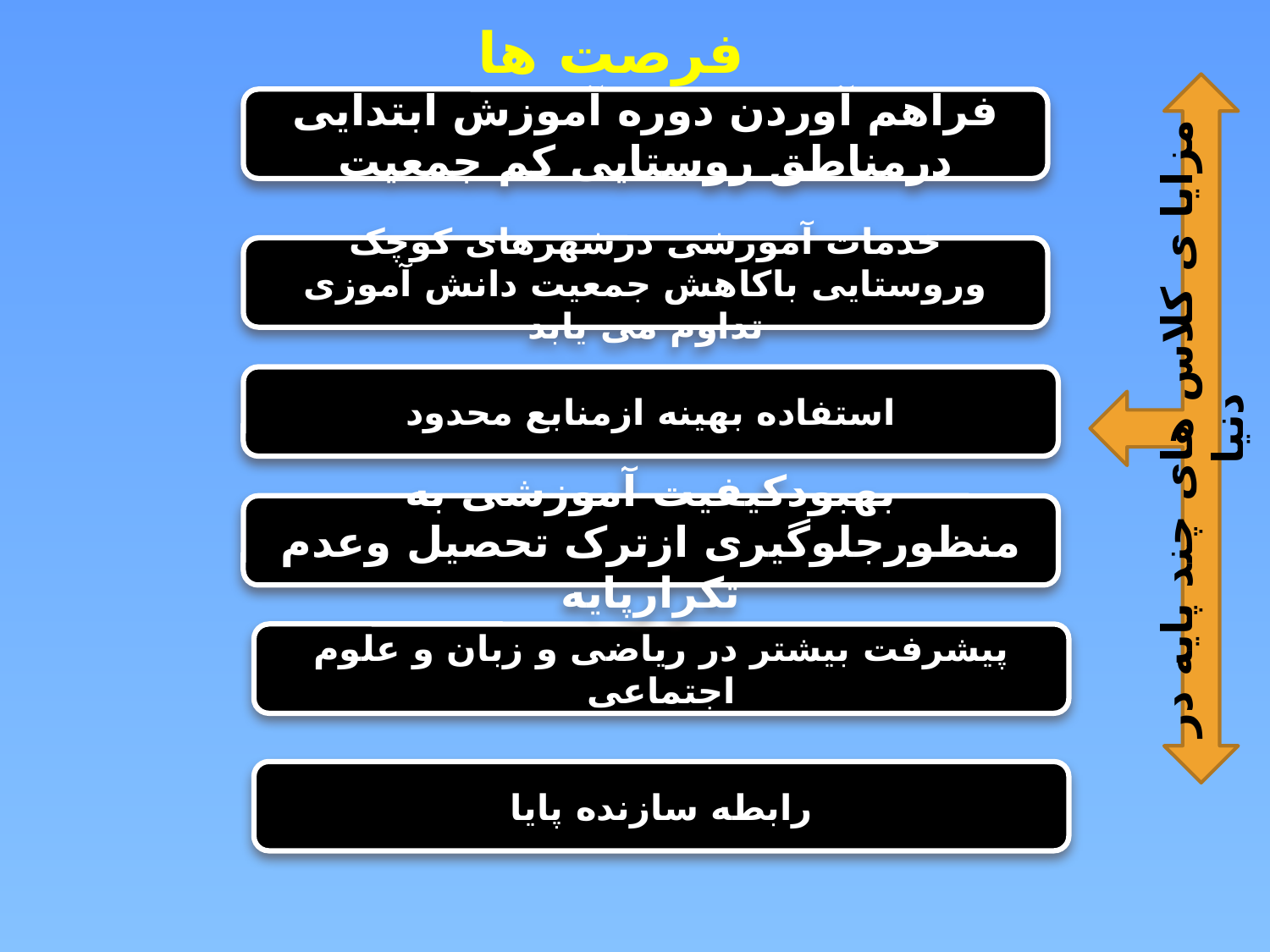

فرصت ها
فراهم آوردن دوره آموزش ابتدایی درمناطق روستایی کم جمعیت
خدمات آموزشی درشهرهای کوچک وروستایی باکاهش جمعیت دانش آموزی تداوم می یابد
مزایا ی کلاس های چند پایه در دنیا
استفاده بهینه ازمنابع محدود
بهبودکیفیت آموزشی به منظورجلوگیری ازترک تحصیل وعدم تکرارپایه
پیشرفت بیشتر در ریاضی و زبان و علوم اجتماعی
رابطه سازنده پایا